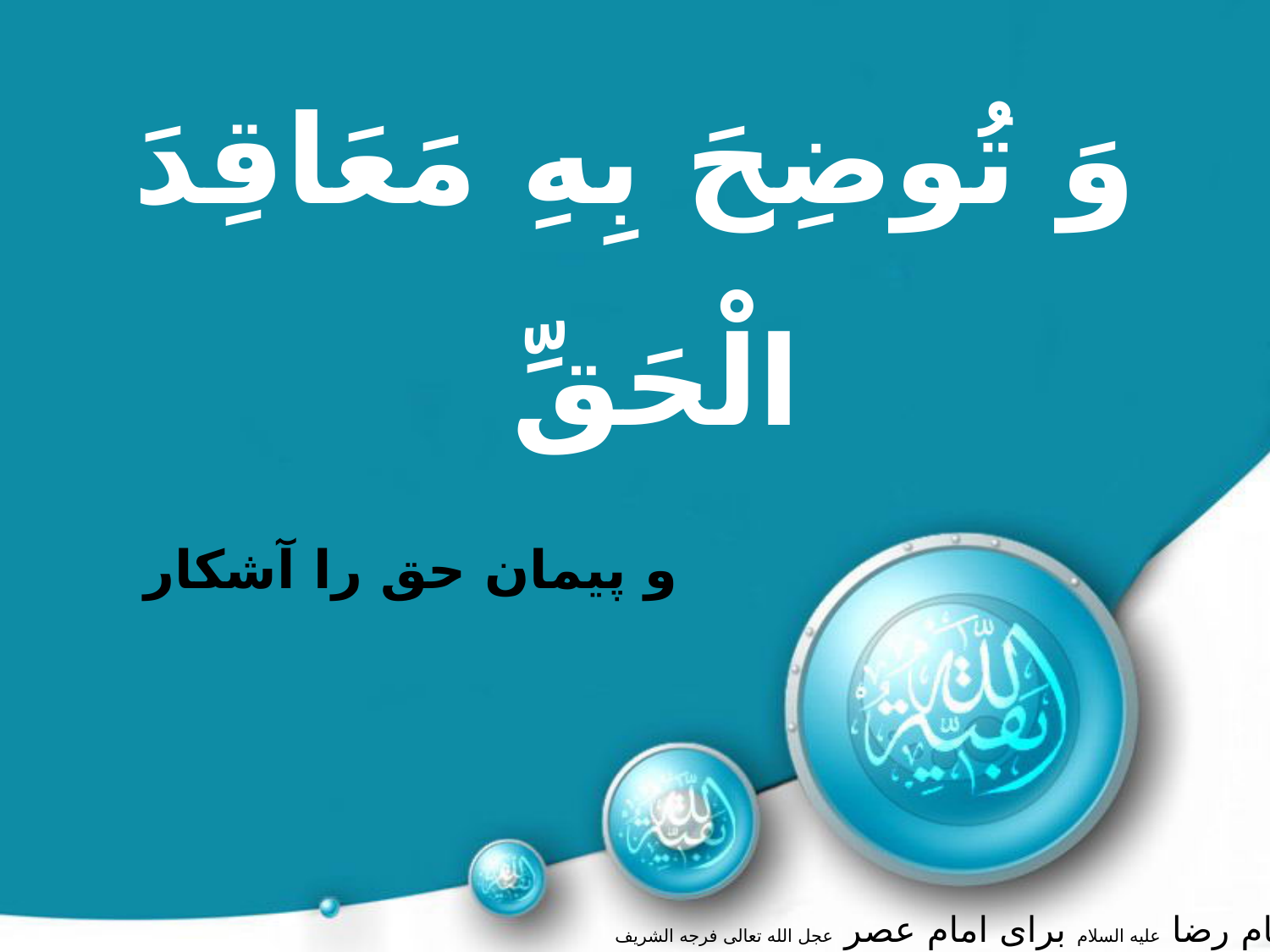

وَ تُوضِحَ بِهِ مَعَاقِدَ الْحَقِّ
و پيمان حق را آشكار